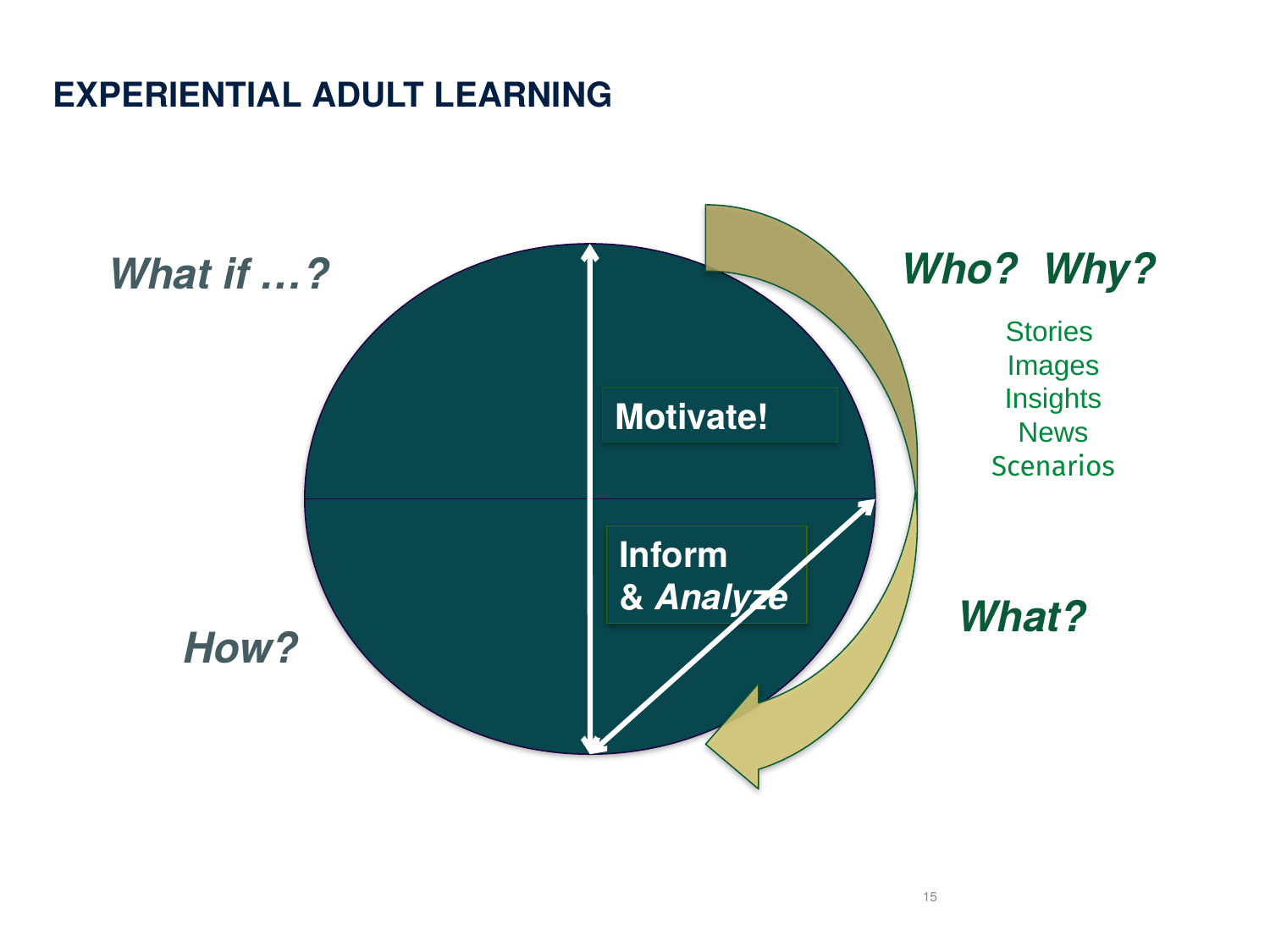

Experiential Adult Learning

Who?  Why?

What if …?

Motivate!
Inform
& Analyze
Stories
Images
Insights
News
Scenarios

What?
How?
15